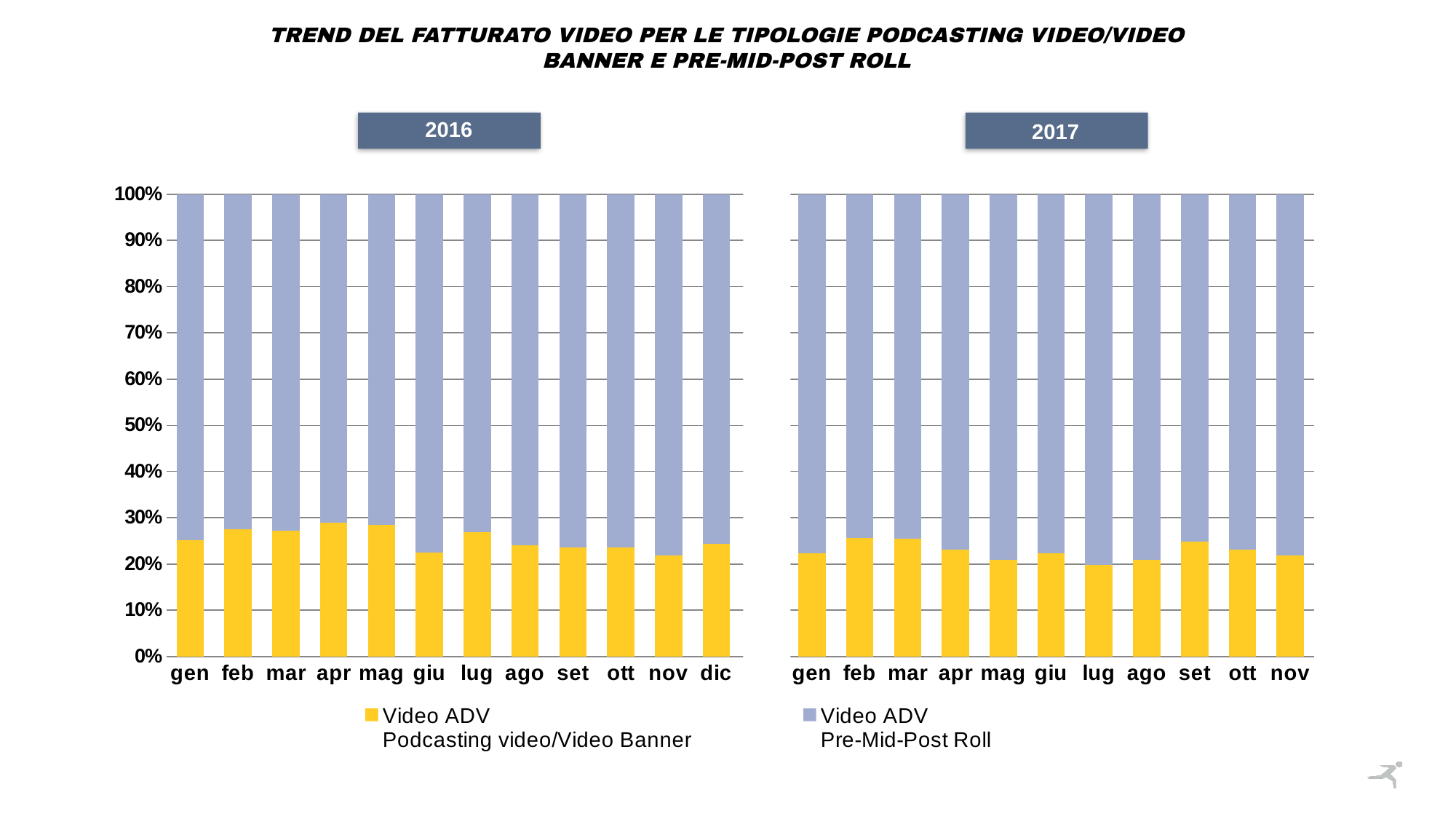

Trend del fatturato VIDEO per le tipologie Podcasting video/Video Banner e Pre-Mid-Post Roll

2016
2017

### Chart

| Category | Video ADV
Podcasting video/Video Banner   | Video ADV
Pre-Mid-Post Roll  |
|---|---|---|
| gen | 0.25167413871437644 | 0.7483258612856236 |
| feb | 0.27441014759438237 | 0.7255898524056178 |
| mar | 0.2722185336842358 | 0.7277814663157641 |
| apr | 0.28874385235365396 | 0.7112561476463459 |
| mag | 0.2842228991186672 | 0.7157771008813327 |
| giu | 0.22492158428402173 | 0.7750784157159781 |
| lug | 0.2687261226666524 | 0.7312738773333476 |
| ago | 0.24003789272247206 | 0.7599621072775279 |
| set | 0.23524064993686322 | 0.7647593500631368 |
| ott | 0.23506927572598554 | 0.7649307242740145 |
| nov | 0.21904074522047995 | 0.7809592547795201 |
| dic | 0.24343394025876772 | 0.7565660597412324 |
| - | 0.0 | 0.0 |
| gen | 0.22286125073106858 | 0.7771387492689315 |
| feb | 0.2568784742599976 | 0.7431215257400025 |
| mar | 0.25390444431870046 | 0.7460955556812996 |
| apr | 0.2311515213683295 | 0.7688484786316706 |
| mag | 0.208436480349906 | 0.7915635196500939 |
| giu | 0.22296596215969897 | 0.777034037840301 |
| lug | 0.19825367218409695 | 0.801746327815903 |
| ago | 0.20866632193889792 | 0.791333678061102 |
| set | 0.247857466162751 | 0.752142533837249 |
| ott | 0.2316194992873704 | 0.7683805007126295 |
| nov | 0.21902919627764122 | 0.7809708037223589 |